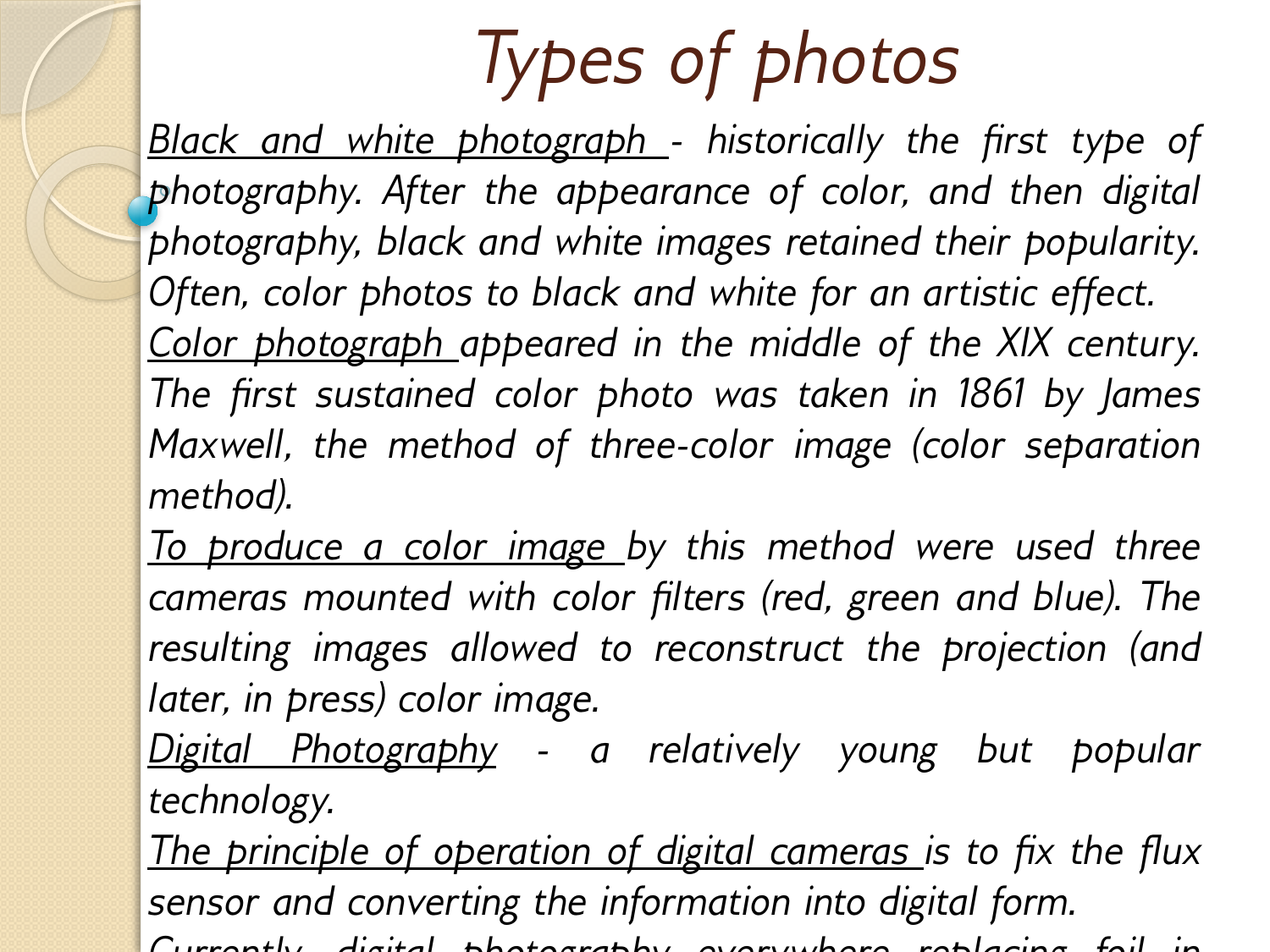

# Types of photos
Black and white photograph - historically the first type of photography. After the appearance of color, and then digital photography, black and white images retained their popularity. Often, color photos to black and white for an artistic effect.
Color photograph appeared in the middle of the XIX century. The first sustained color photo was taken in 1861 by James Maxwell, the method of three-color image (color separation method).
To produce a color image by this method were used three cameras mounted with color filters (red, green and blue). The resulting images allowed to reconstruct the projection (and later, in press) color image.
Digital Photography - a relatively young but popular technology.
The principle of operation of digital cameras is to fix the flux sensor and converting the information into digital form.
Currently, digital photography everywhere replacing foil in most industries.